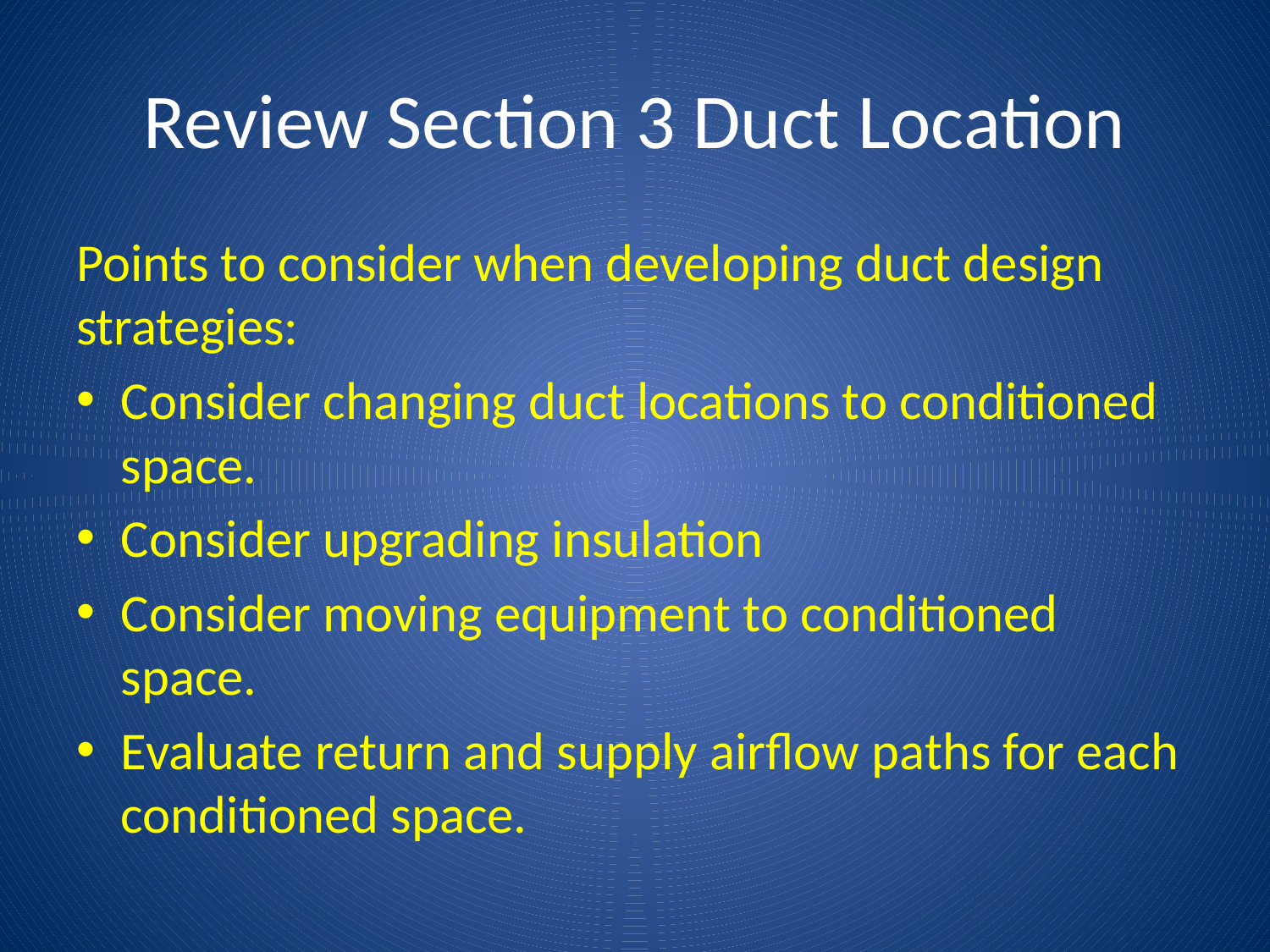

# Review Section 3 Duct Location
Points to consider when developing duct design strategies:
Consider changing duct locations to conditioned space.
Consider upgrading insulation
Consider moving equipment to conditioned space.
Evaluate return and supply airflow paths for each conditioned space.